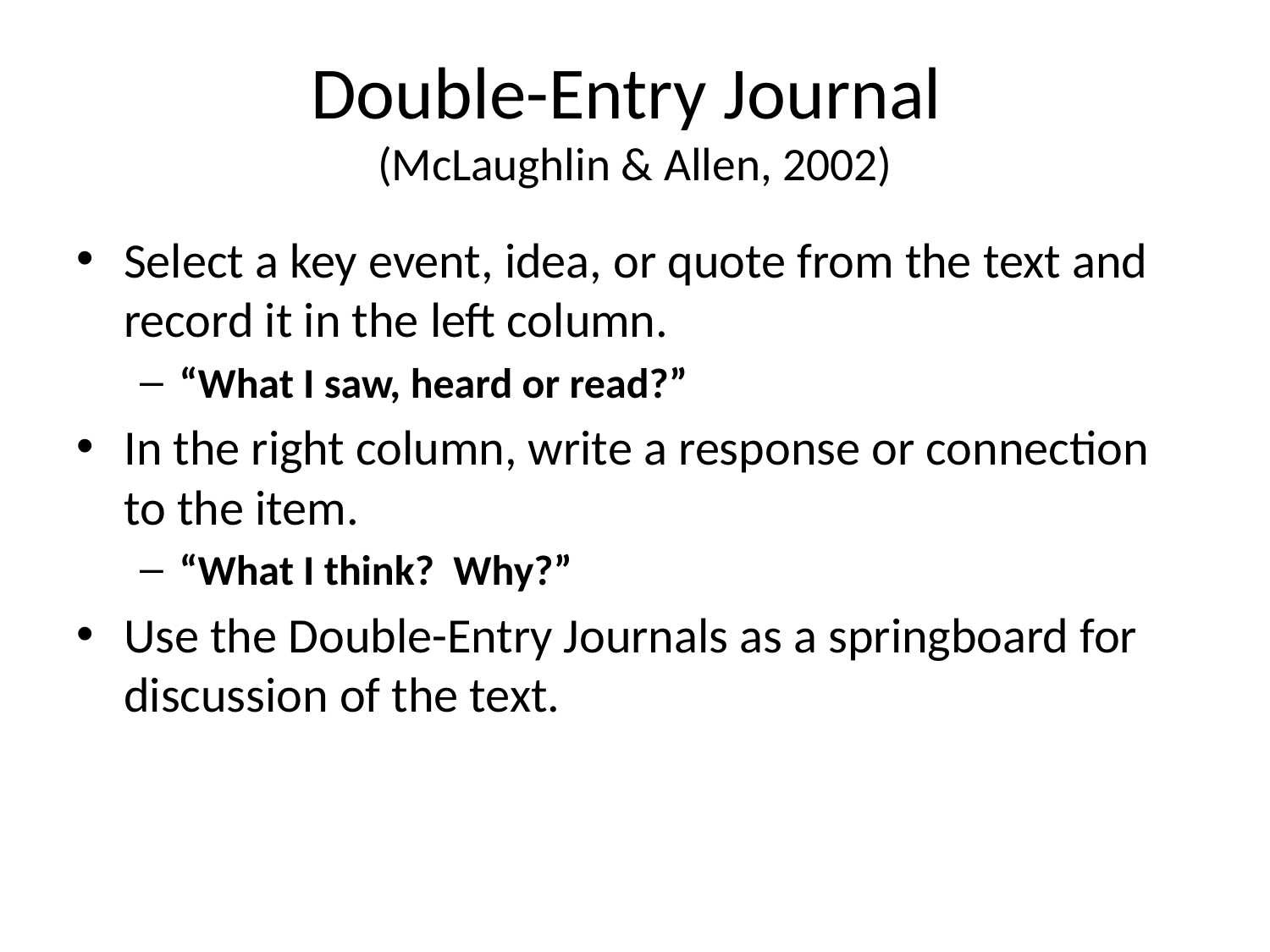

# Double-Entry Journal (McLaughlin & Allen, 2002)
Select a key event, idea, or quote from the text and record it in the left column.
“What I saw, heard or read?”
In the right column, write a response or connection to the item.
“What I think?  Why?”
Use the Double-Entry Journals as a springboard for discussion of the text.